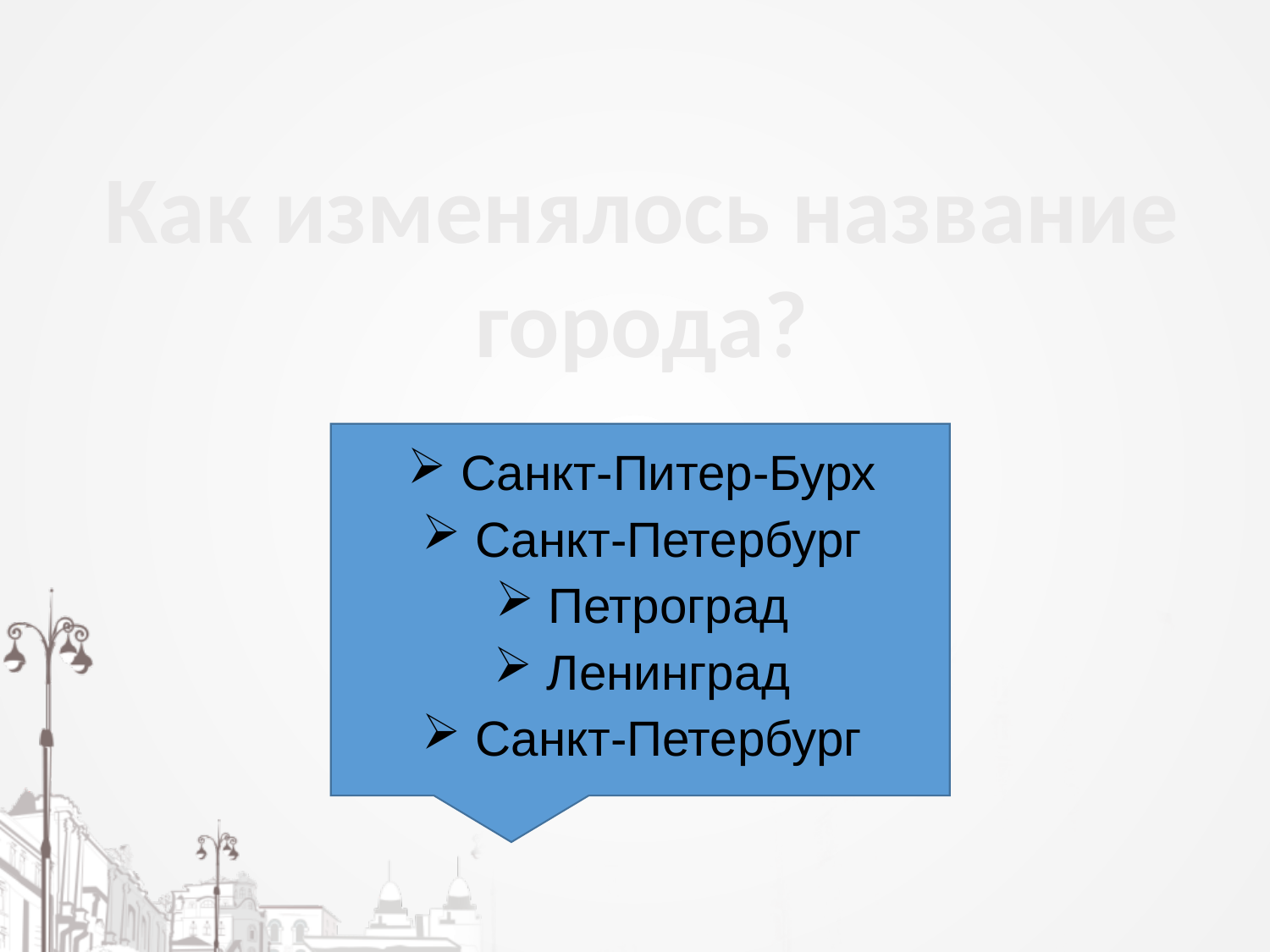

Как изменялось название города?

 Санкт-Питер-Бурх
 Санкт-Петербург
 Петроград
 Ленинград
 Санкт-Петербург